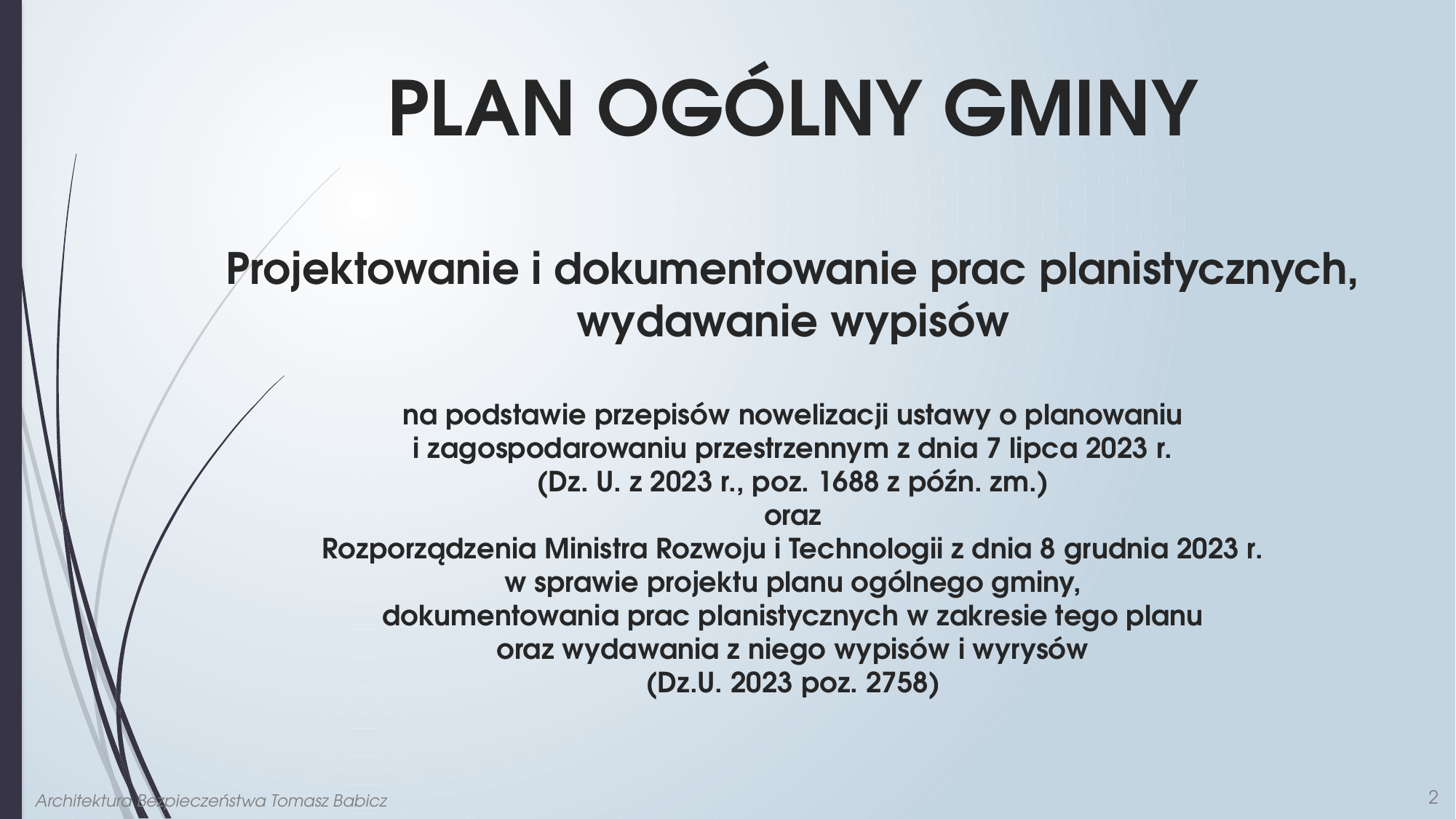

# PLAN OGÓLNY GMINY Projektowanie i dokumentowanie prac planistycznych, wydawanie wypisów na podstawie przepisów nowelizacji ustawy o planowaniu i zagospodarowaniu przestrzennym z dnia 7 lipca 2023 r. (Dz. U. z 2023 r., poz. 1688 z późn. zm.) oraz Rozporządzenia Ministra Rozwoju i Technologii z dnia 8 grudnia 2023 r. w sprawie projektu planu ogólnego gminy, dokumentowania prac planistycznych w zakresie tego planu oraz wydawania z niego wypisów i wyrysów (Dz.U. 2023 poz. 2758)